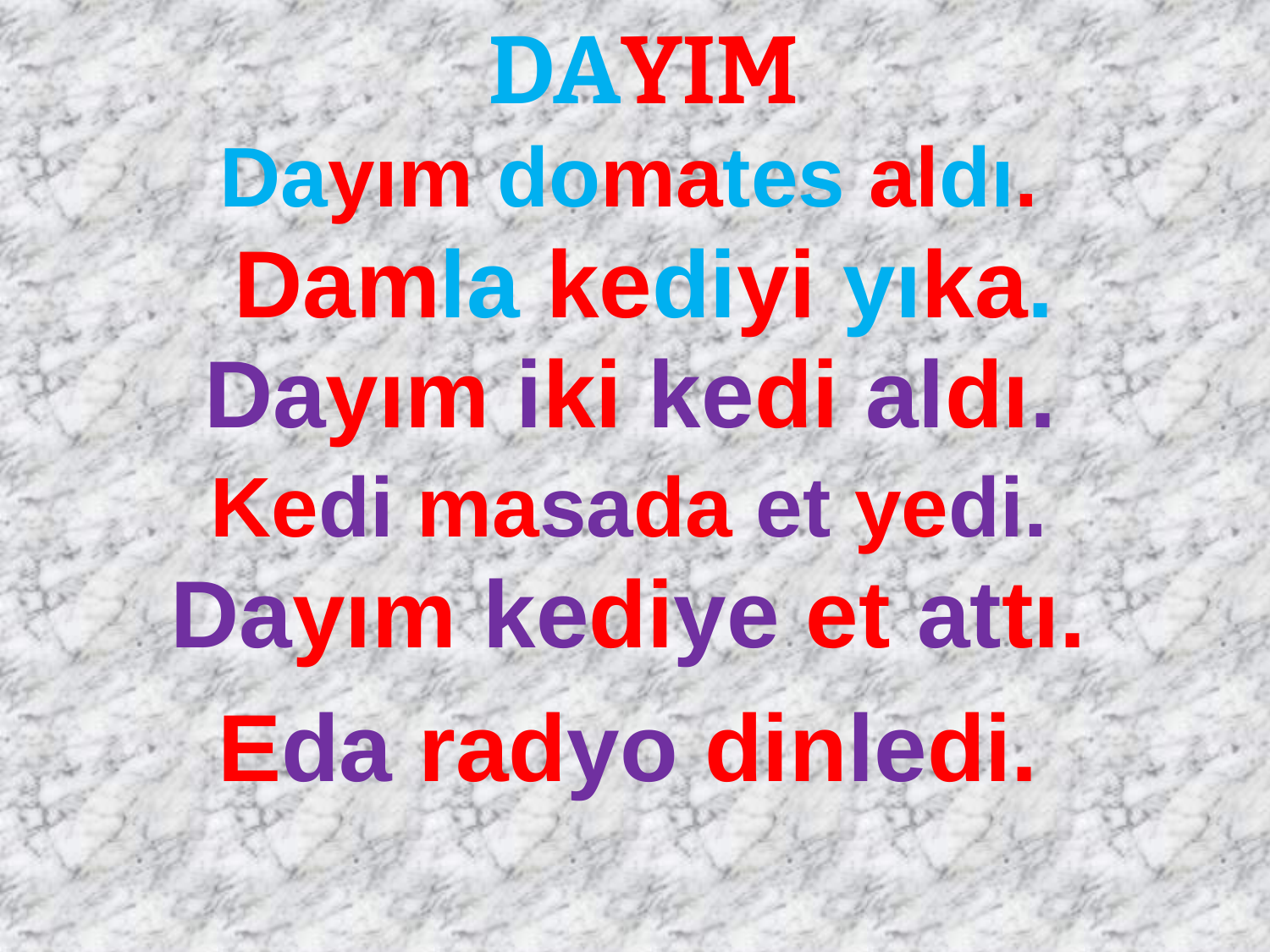

DAYIM
Dayım domates aldı.
Damla kediyi yıka.
Dayım iki kedi aldı.
Kedi masada et yedi.
Dayım kediye et attı.
Eda radyo dinledi.